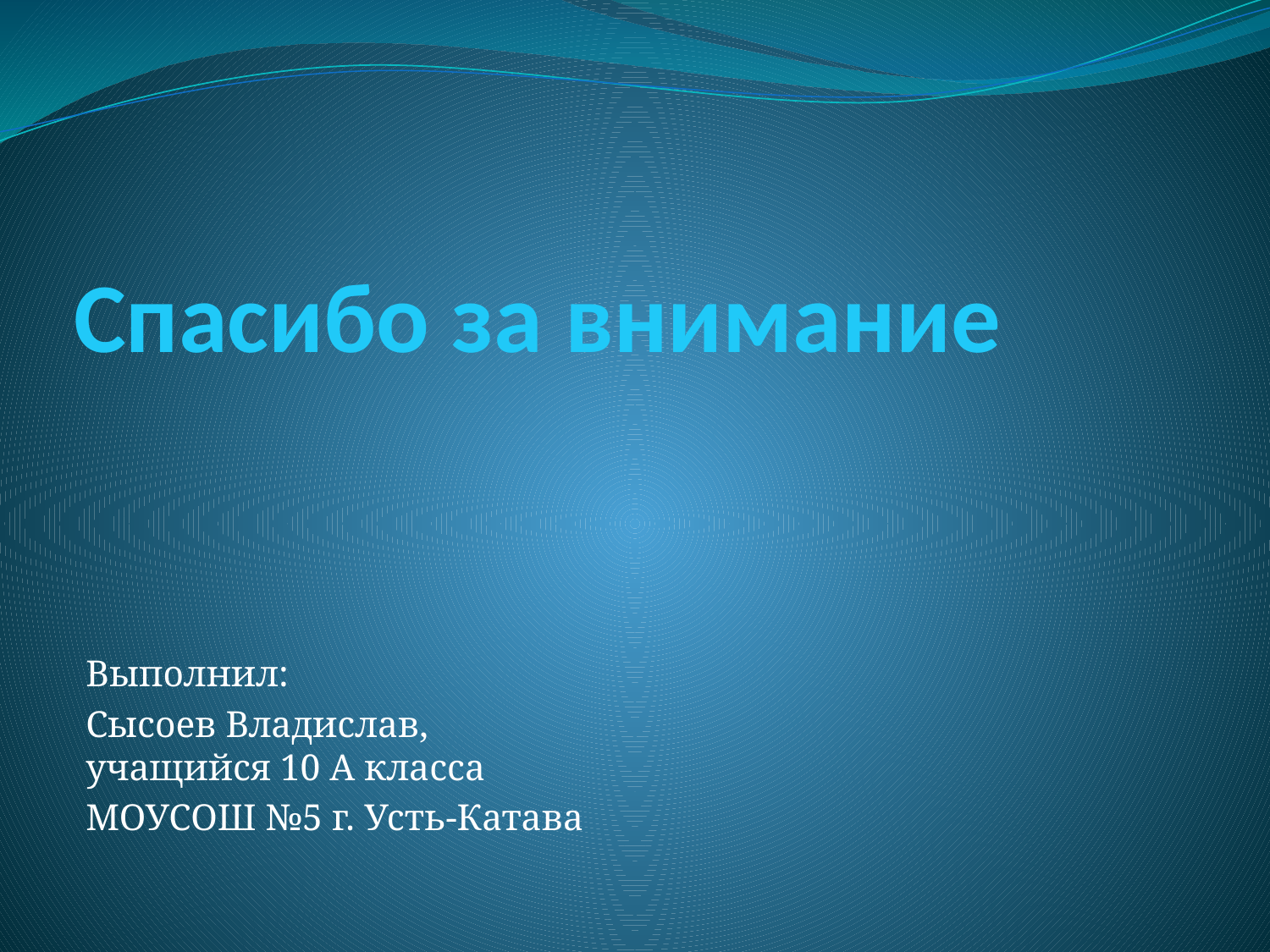

# Спасибо за внимание
Выполнил:
Сысоев Владислав, учащийся 10 А класса
МОУСОШ №5 г. Усть-Катава